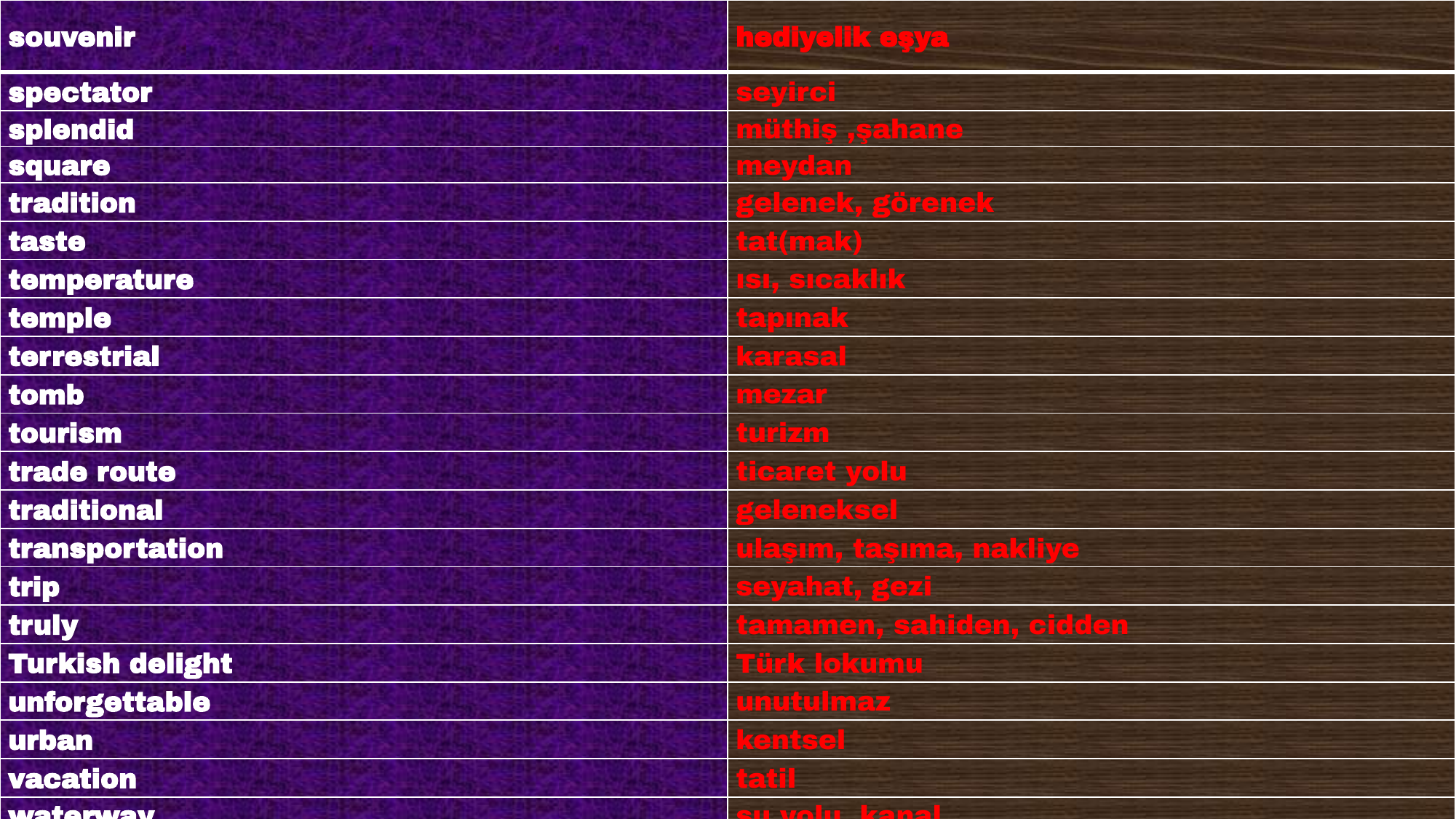

| souvenir | hediyelik eşya |
| --- | --- |
| spectator | seyirci |
| splendid | müthiş ,şahane |
| square | meydan |
| tradition | gelenek, görenek |
| taste | tat(mak) |
| temperature | ısı, sıcaklık |
| temple | tapınak |
| terrestrial | karasal |
| tomb | mezar |
| tourism | turizm |
| trade route | ticaret yolu |
| traditional | geleneksel |
| transportation | ulaşım, taşıma, nakliye |
| trip | seyahat, gezi |
| truly | tamamen, sahiden, cidden |
| Turkish delight | Türk lokumu |
| unforgettable | unutulmaz |
| urban | kentsel |
| vacation | tatil |
| waterway | su yolu, kanal |